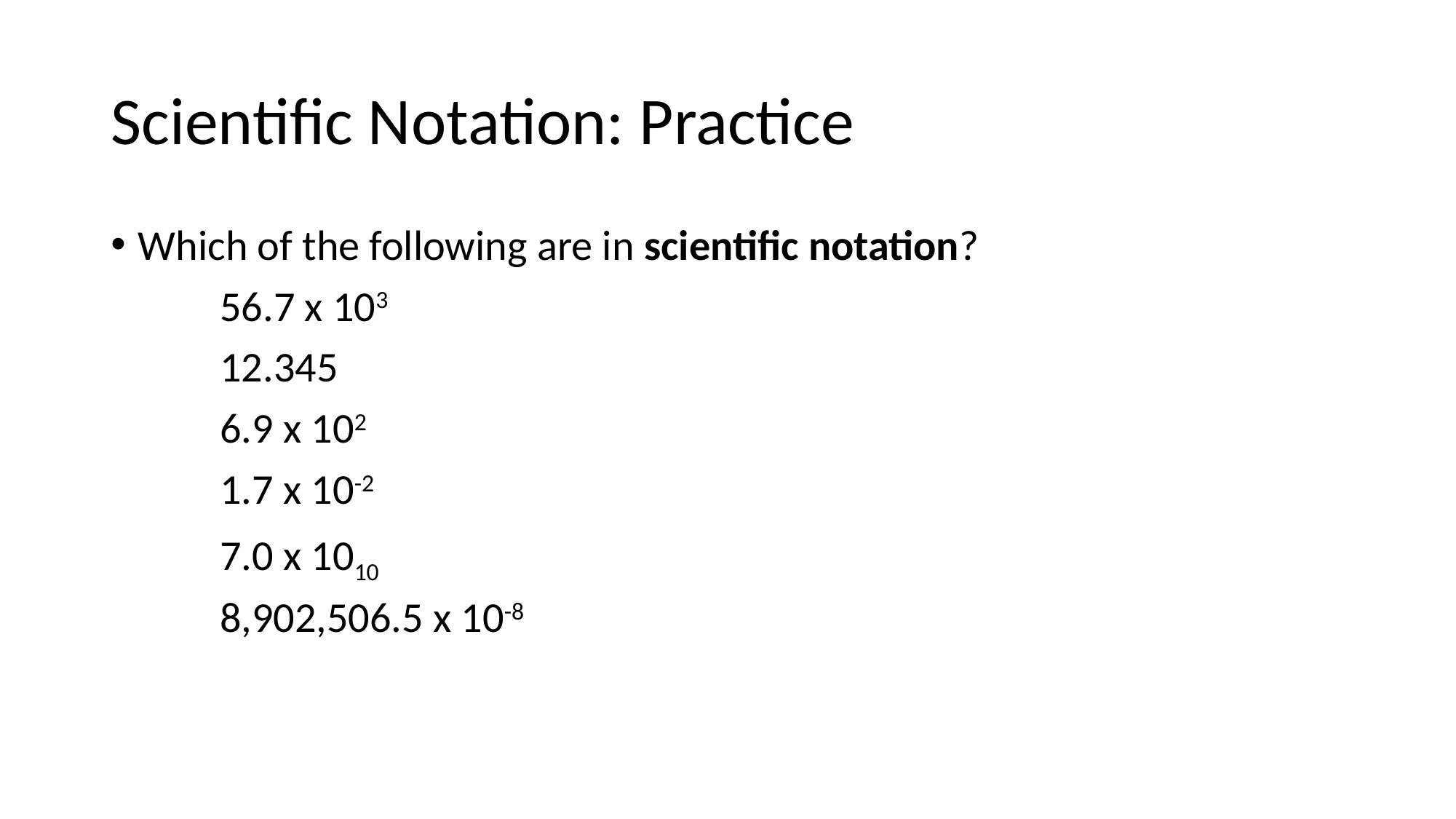

# Scientific Notation: Practice
Which of the following are in scientific notation?
	56.7 x 103
	12.345
	6.9 x 102
	1.7 x 10-2
	7.0 x 1010
	8,902,506.5 x 10-8